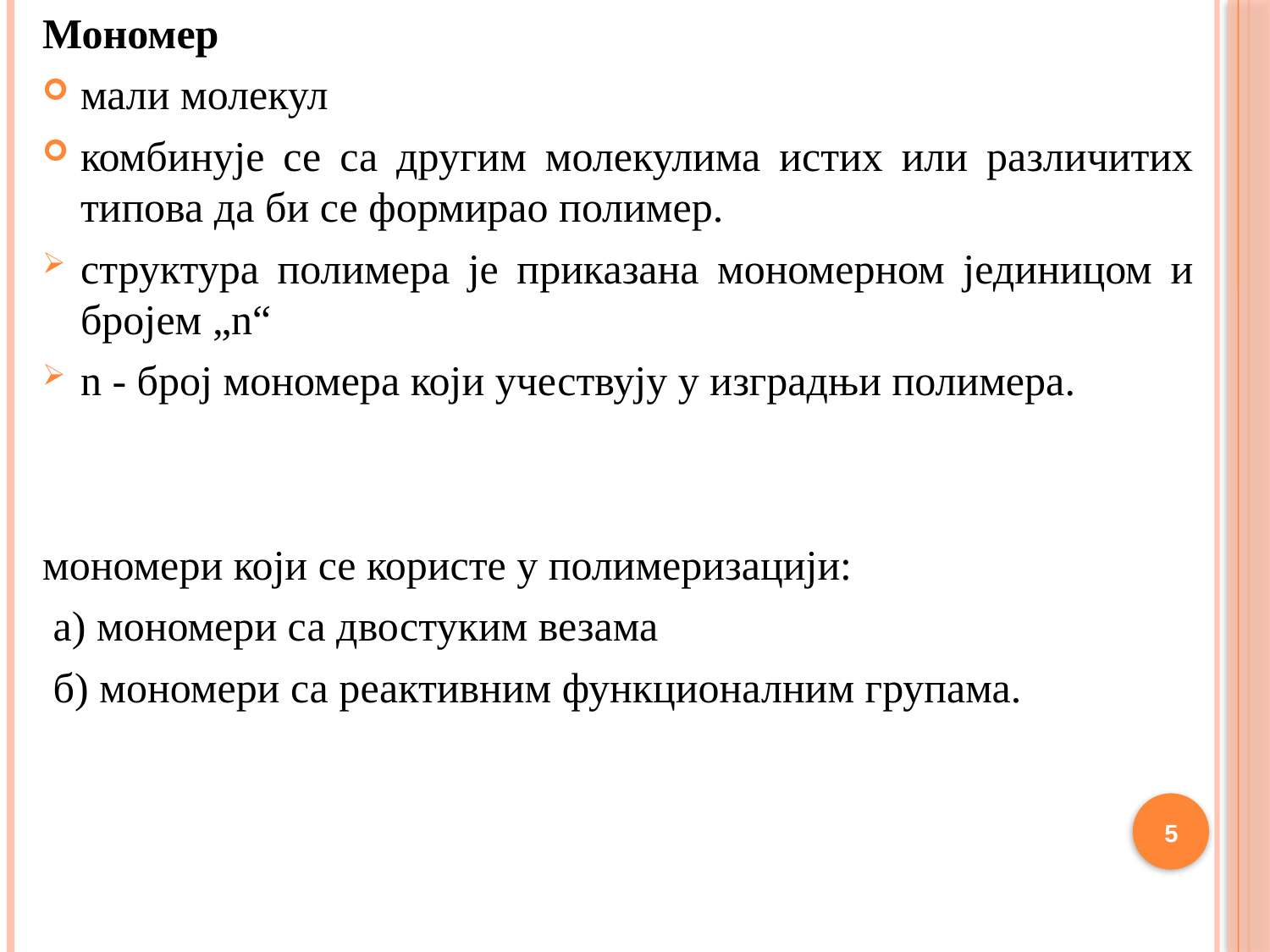

Мономер
мали молекул
комбинује се са другим молекулима истих или различитих типова да би се формирао полимер.
структура полимера је приказана мономерном јединицом и бројем „n“
n - број мономера који учествују у изградњи полимера.

мономери који се користе у полимеризацији:
 а) мономери са двостуким везама
 б) мономери са реактивним функционалним групама.

5